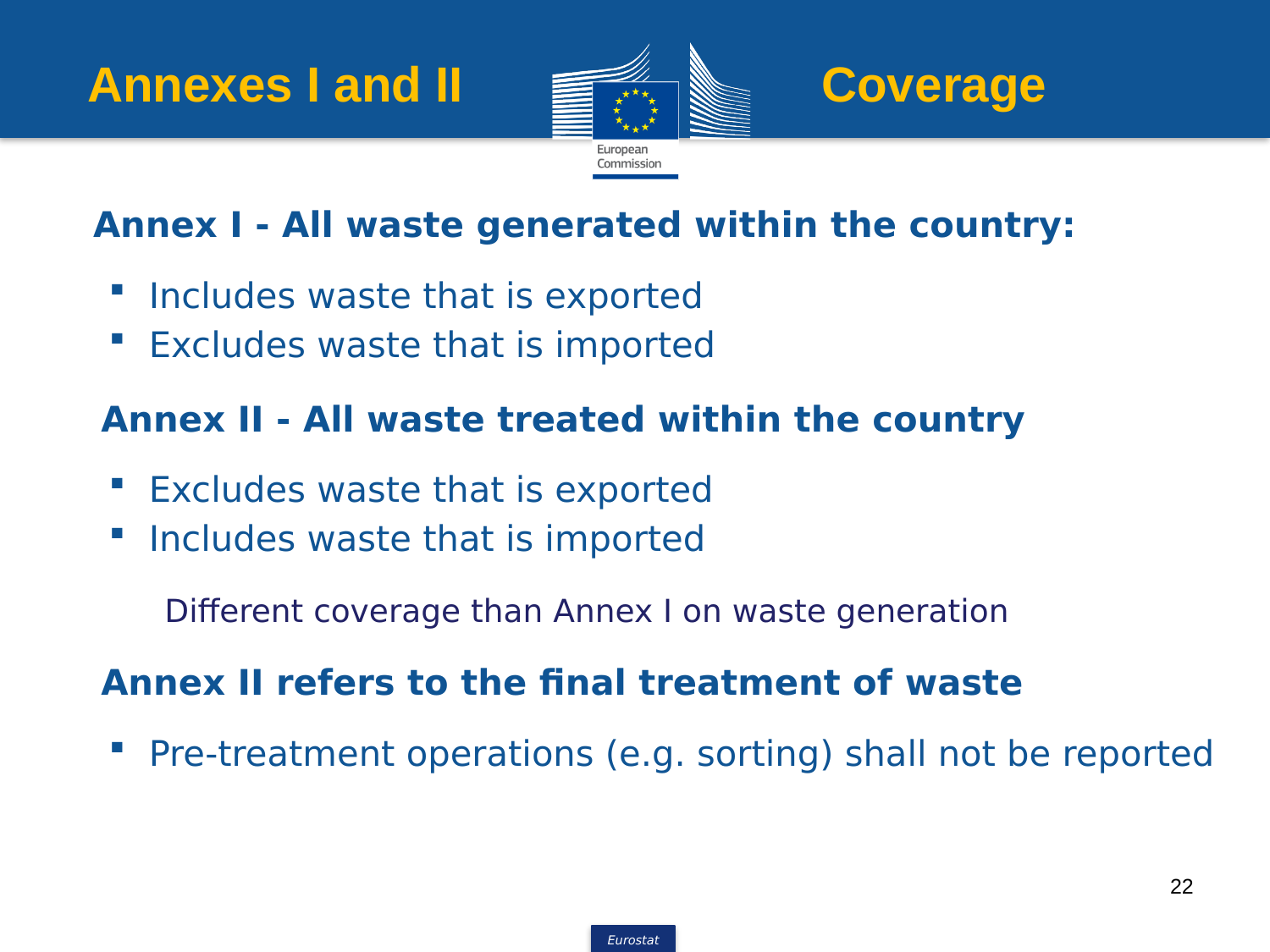

Coverage
Annexes I and II
Annex I - All waste generated within the country:
Includes waste that is exported
Excludes waste that is imported
Annex II - All waste treated within the country
Excludes waste that is exported
Includes waste that is imported
Different coverage than Annex I on waste generation
Annex II refers to the final treatment of waste
Pre-treatment operations (e.g. sorting) shall not be reported
22